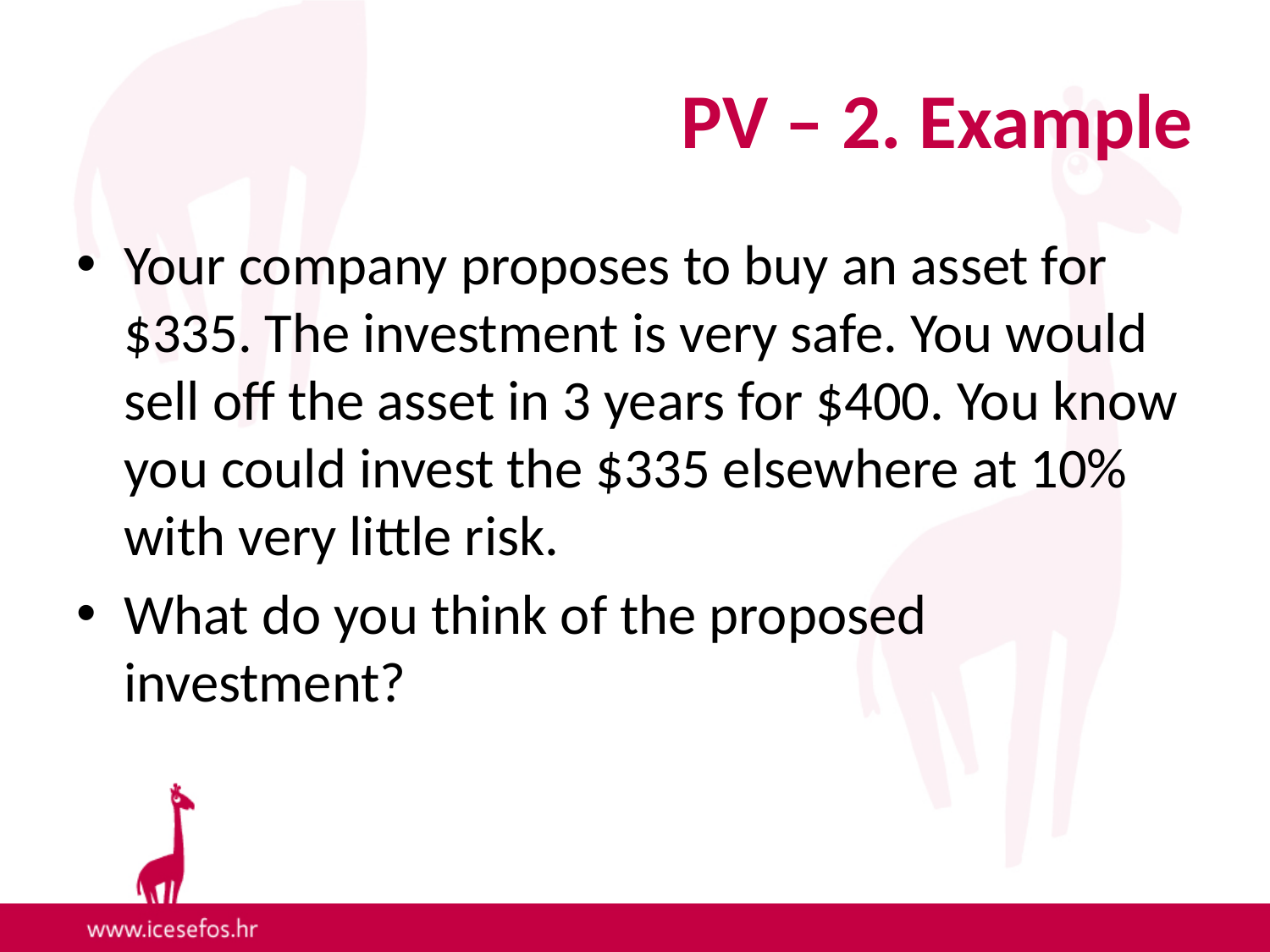

# PV – 2. Example
Your company proposes to buy an asset for $335. The investment is very safe. You would sell off the asset in 3 years for $400. You know you could invest the $335 elsewhere at 10% with very little risk.
What do you think of the proposed investment?